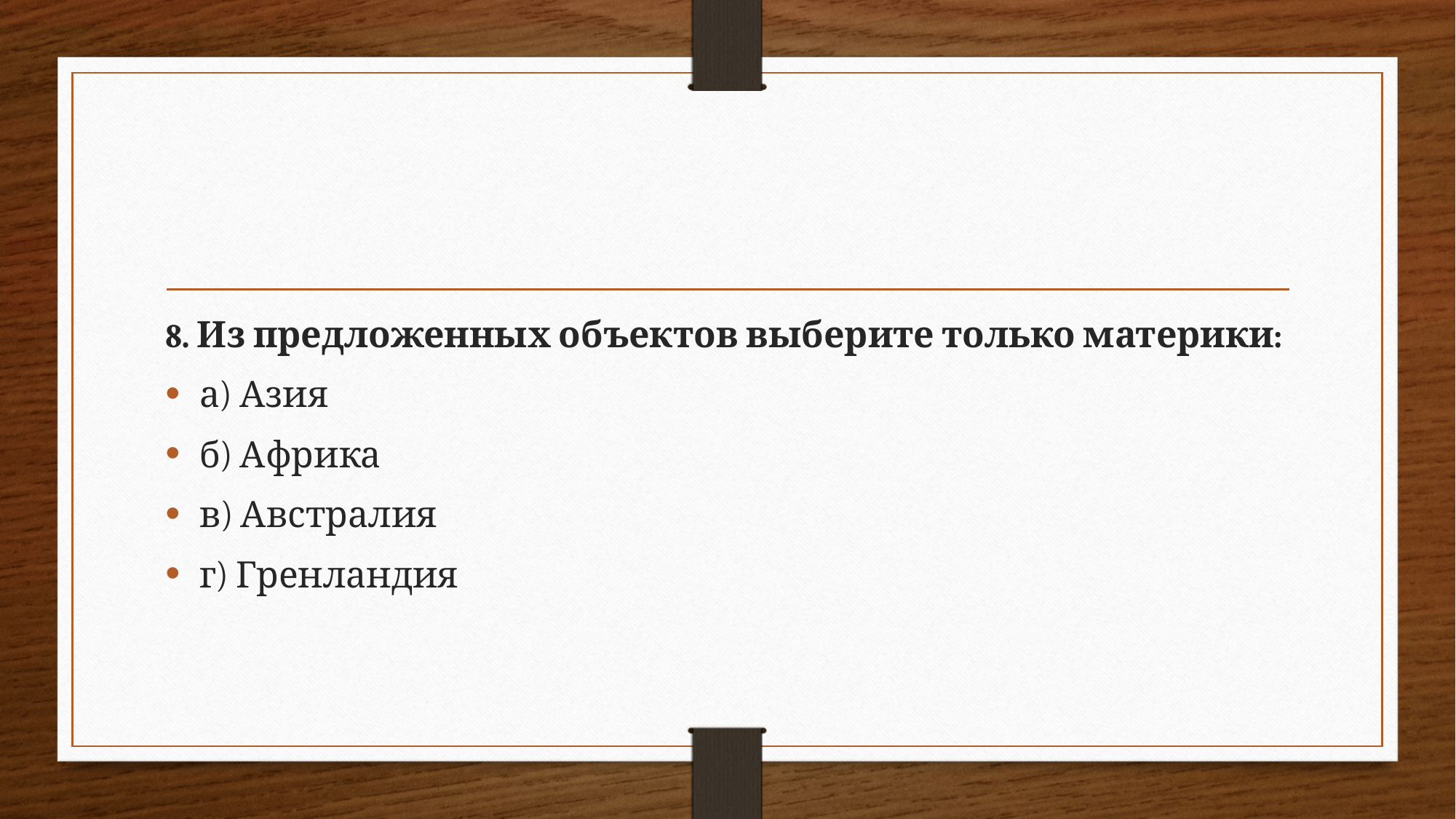

#
8. Из предложенных объектов выберите только материки:
а) Азия
б) Африка
в) Австралия
г) Гренландия